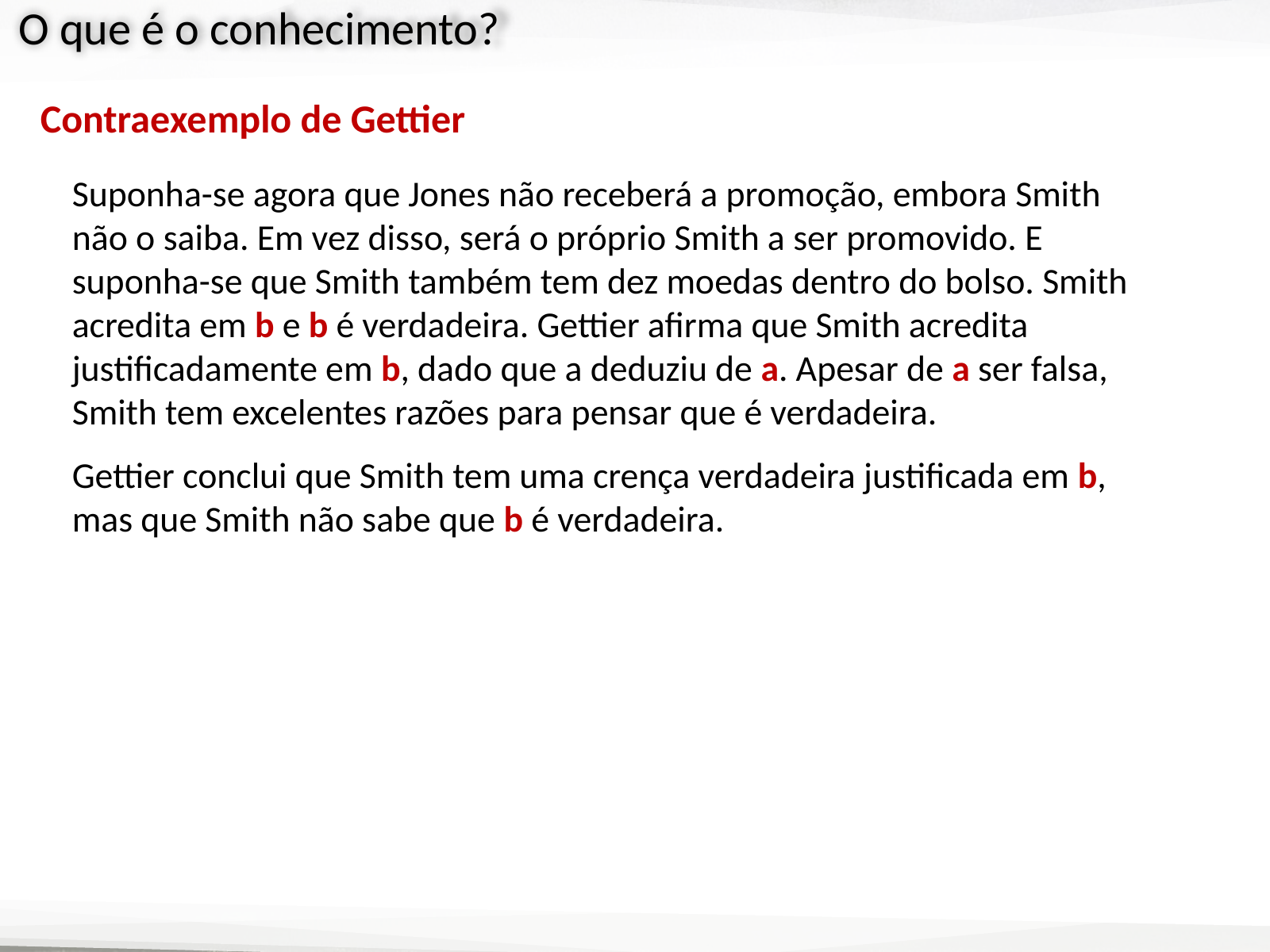

Contraexemplo de Gettier
Suponha-se agora que Jones não receberá a promoção, embora Smith não o saiba. Em vez disso, será o próprio Smith a ser promovido. E suponha-se que Smith também tem dez moedas dentro do bolso. Smith acredita em b e b é verdadeira. Gettier afirma que Smith acredita justificadamente em b, dado que a deduziu de a. Apesar de a ser falsa, Smith tem excelentes razões para pensar que é verdadeira.
Gettier conclui que Smith tem uma crença verdadeira justificada em b, mas que Smith não sabe que b é verdadeira.